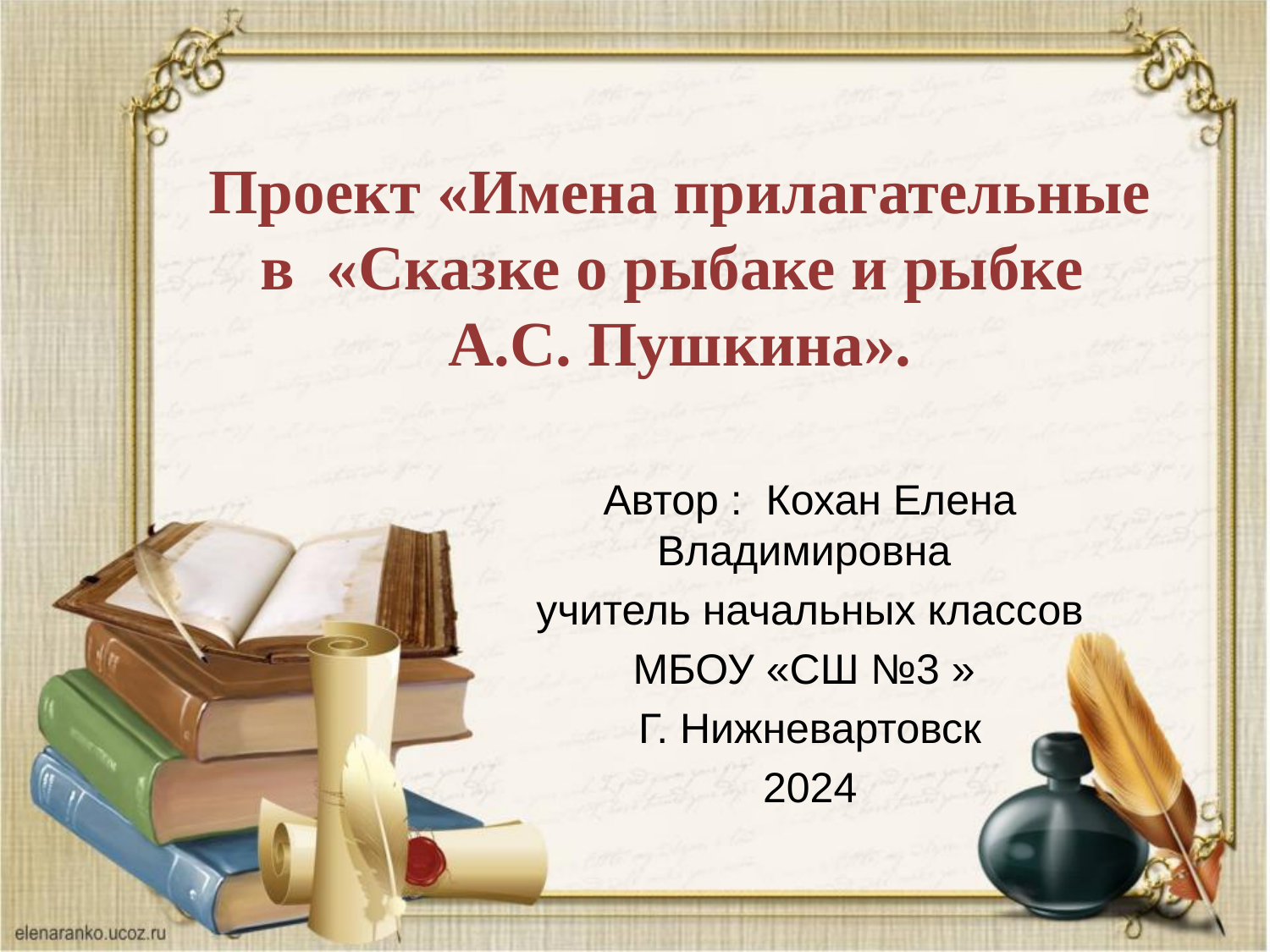

Проект «Имена прилагательные в  «Сказке о рыбаке и рыбке
А.С. Пушкина».
Автор :  Кохан Елена Владимировна
учитель начальных классов
МБОУ «СШ №3 »
Г. Нижневартовск
2024